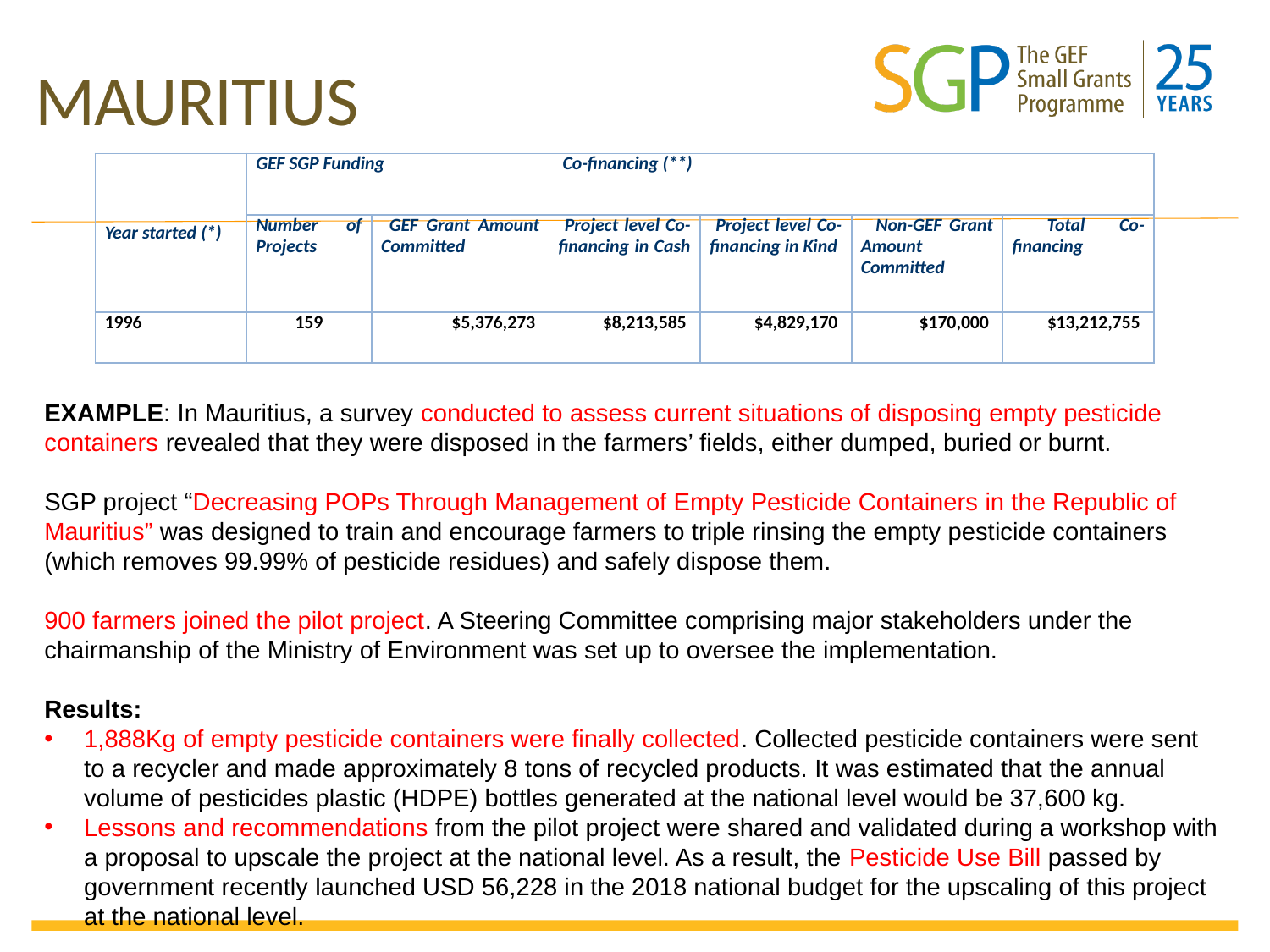

# MAURITIUS
| Year started (\*) | GEF SGP Funding |  | Co-financing (\*\*) |  |  |  |
| --- | --- | --- | --- | --- | --- | --- |
|  | Number of Projects | GEF Grant Amount Committed | Project level Co-financing in Cash | Project level Co-financing in Kind | Non-GEF Grant Amount Committed | Total Co-financing |
| 1996 | 159 | $5,376,273 | $8,213,585 | $4,829,170 | $170,000 | $13,212,755 |
EXAMPLE: In Mauritius, a survey conducted to assess current situations of disposing empty pesticide containers revealed that they were disposed in the farmers’ fields, either dumped, buried or burnt.

SGP project “Decreasing POPs Through Management of Empty Pesticide Containers in the Republic of Mauritius” was designed to train and encourage farmers to triple rinsing the empty pesticide containers (which removes 99.99% of pesticide residues) and safely dispose them.

900 farmers joined the pilot project. A Steering Committee comprising major stakeholders under the chairmanship of the Ministry of Environment was set up to oversee the implementation.

Results:
1,888Kg of empty pesticide containers were finally collected. Collected pesticide containers were sent to a recycler and made approximately 8 tons of recycled products. It was estimated that the annual volume of pesticides plastic (HDPE) bottles generated at the national level would be 37,600 kg.
Lessons and recommendations from the pilot project were shared and validated during a workshop with a proposal to upscale the project at the national level. As a result, the Pesticide Use Bill passed by government recently launched USD 56,228 in the 2018 national budget for the upscaling of this project at the national level.